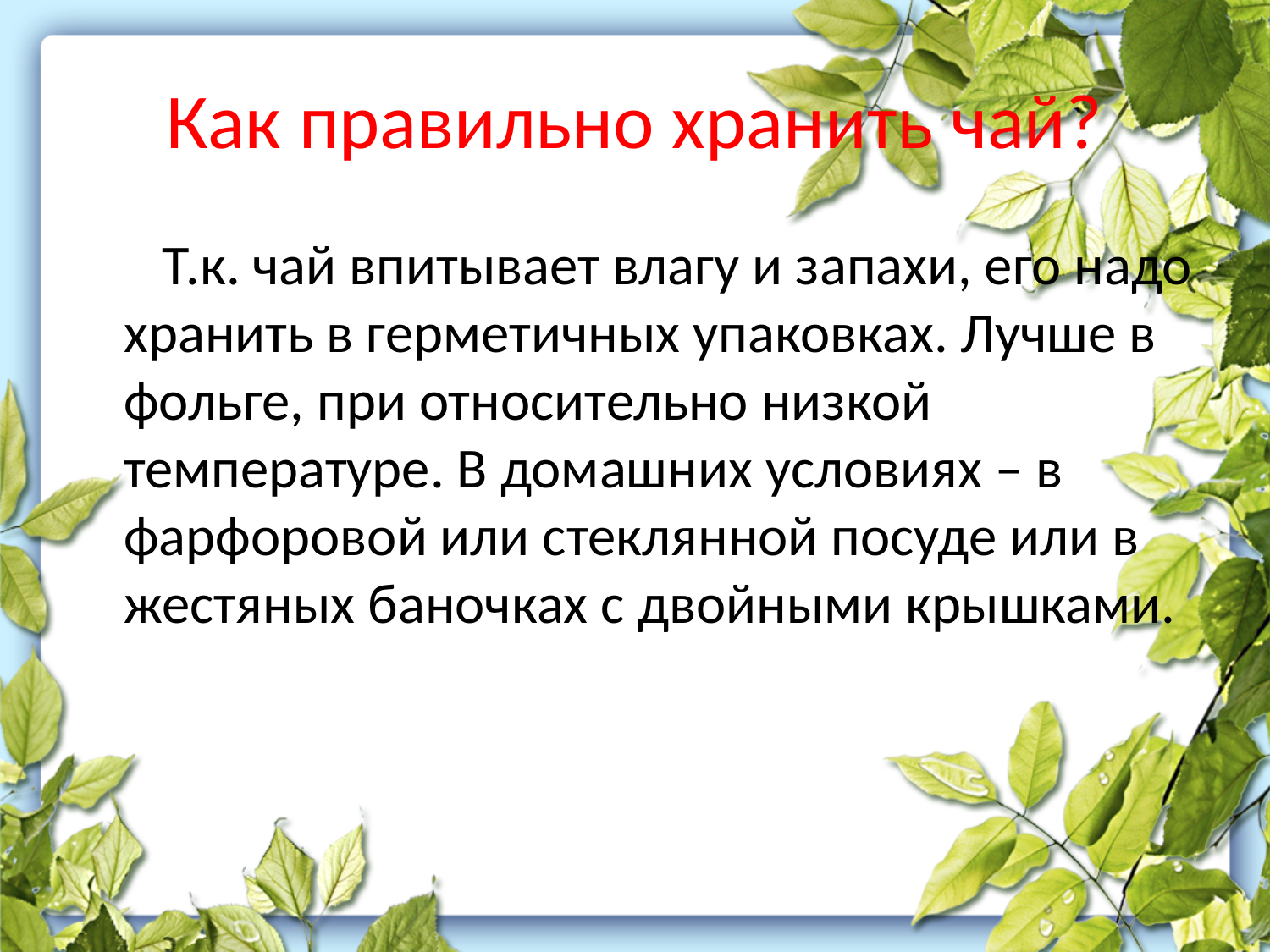

# Как правильно хранить чай?
	   Т.к. чай впитывает влагу и запахи, его надо хранить в герметичных упаковках. Лучше в фольге, при относительно низкой температуре. В домашних условиях – в фарфоровой или стеклянной посуде или в жестяных баночках с двойными крышками.